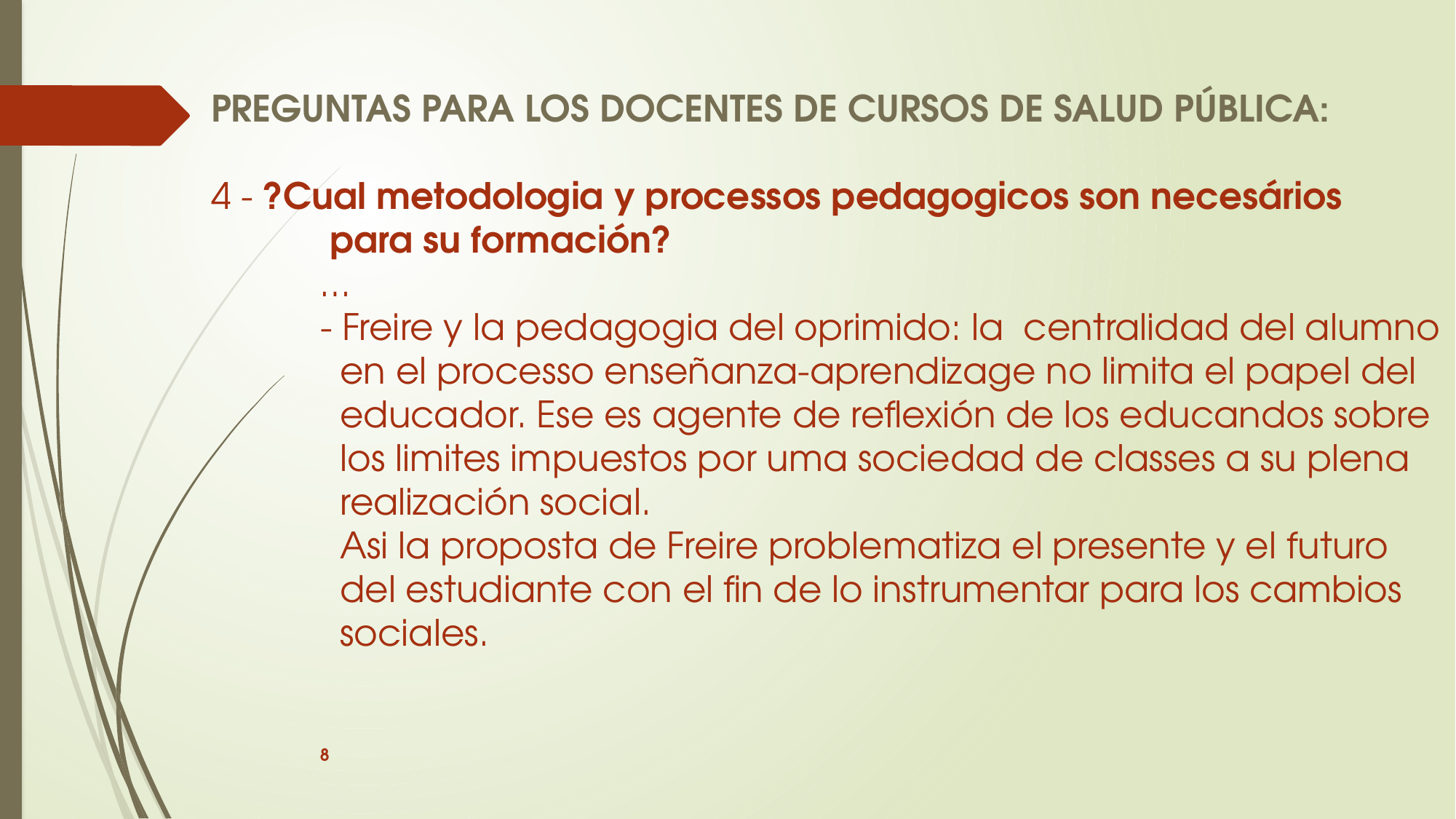

PREGUNTAS PARA LOS DOCENTES DE CURSOS DE SALUD PÚBLICA:

4 - ?Cual metodologia y processos pedagogicos son necesários
	 para su formación?
	…
	- Freire y la pedagogia del oprimido: la  centralidad del alumno
	  en el processo enseñanza-aprendizage no limita el papel del
 	  educador. Ese es agente de reflexión de los educandos sobre
 	  los limites impuestos por uma sociedad de classes a su plena
	  realización social.
	  Asi la proposta de Freire problematiza el presente y el futuro
 	  del estudiante con el fin de lo instrumentar para los cambios
	  sociales.

8